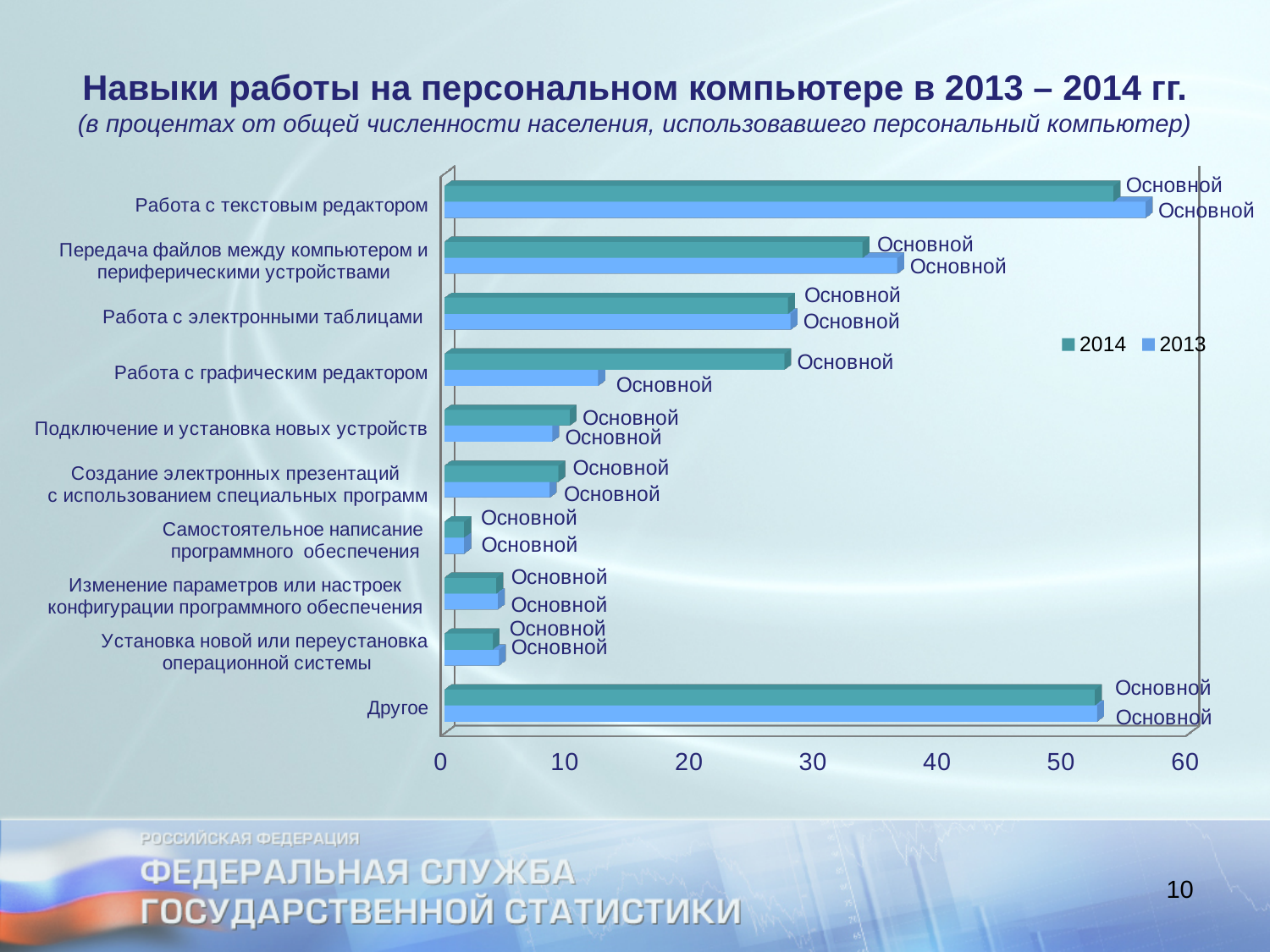

# Навыки работы на персональном компьютере в 2013 – 2014 гг. (в процентах от общей численности населения, использовавшего персональный компьютер)

[unsupported chart]

10